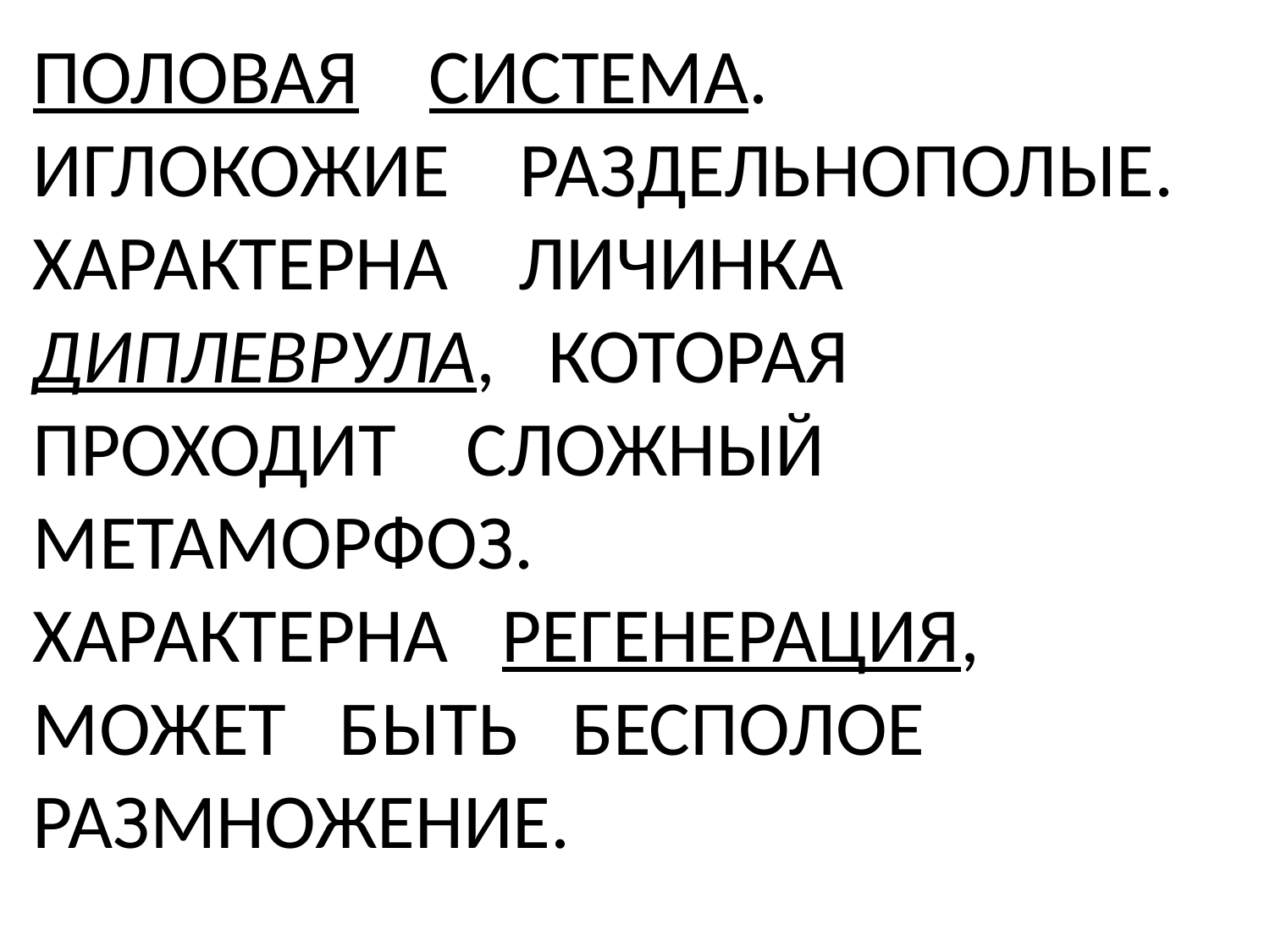

# ПОЛОВАЯ    СИСТЕМА. ИГЛОКОЖИЕ    РАЗДЕЛЬНОПОЛЫЕ. ХАРАКТЕРНА    ЛИЧИНКА ДИПЛЕВРУЛА,   КОТОРАЯ   ПРОХОДИТ    СЛОЖНЫЙ МЕТАМОРФОЗ. ХАРАКТЕРНА   РЕГЕНЕРАЦИЯ,  МОЖЕТ   БЫТЬ   БЕСПОЛОЕ   РАЗМНОЖЕНИЕ.